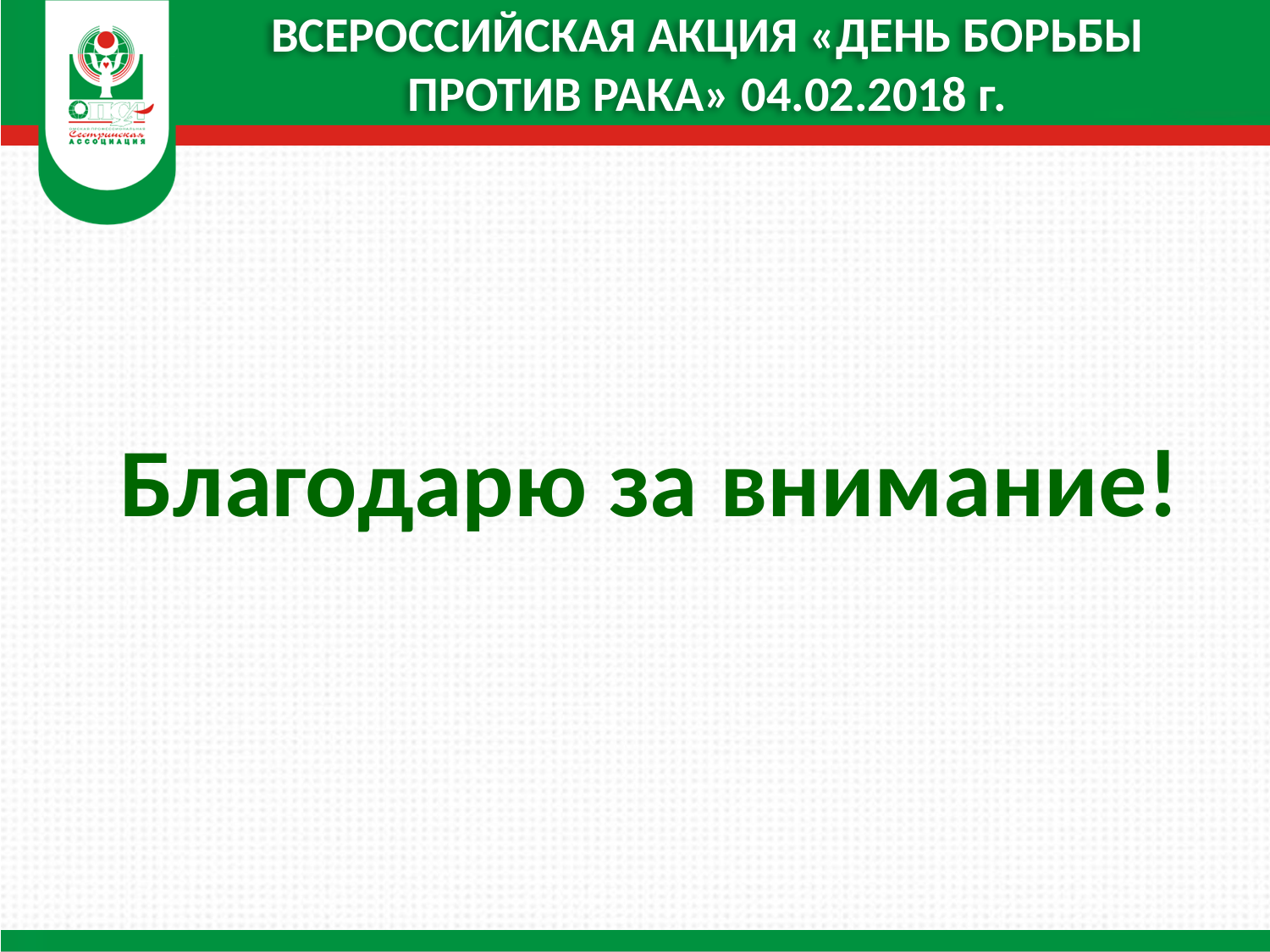

ВСЕРОССИЙСКАЯ АКЦИЯ «ДЕНЬ БОРЬБЫ ПРОТИВ РАКА» 04.02.2018 г.
Благодарю за внимание!